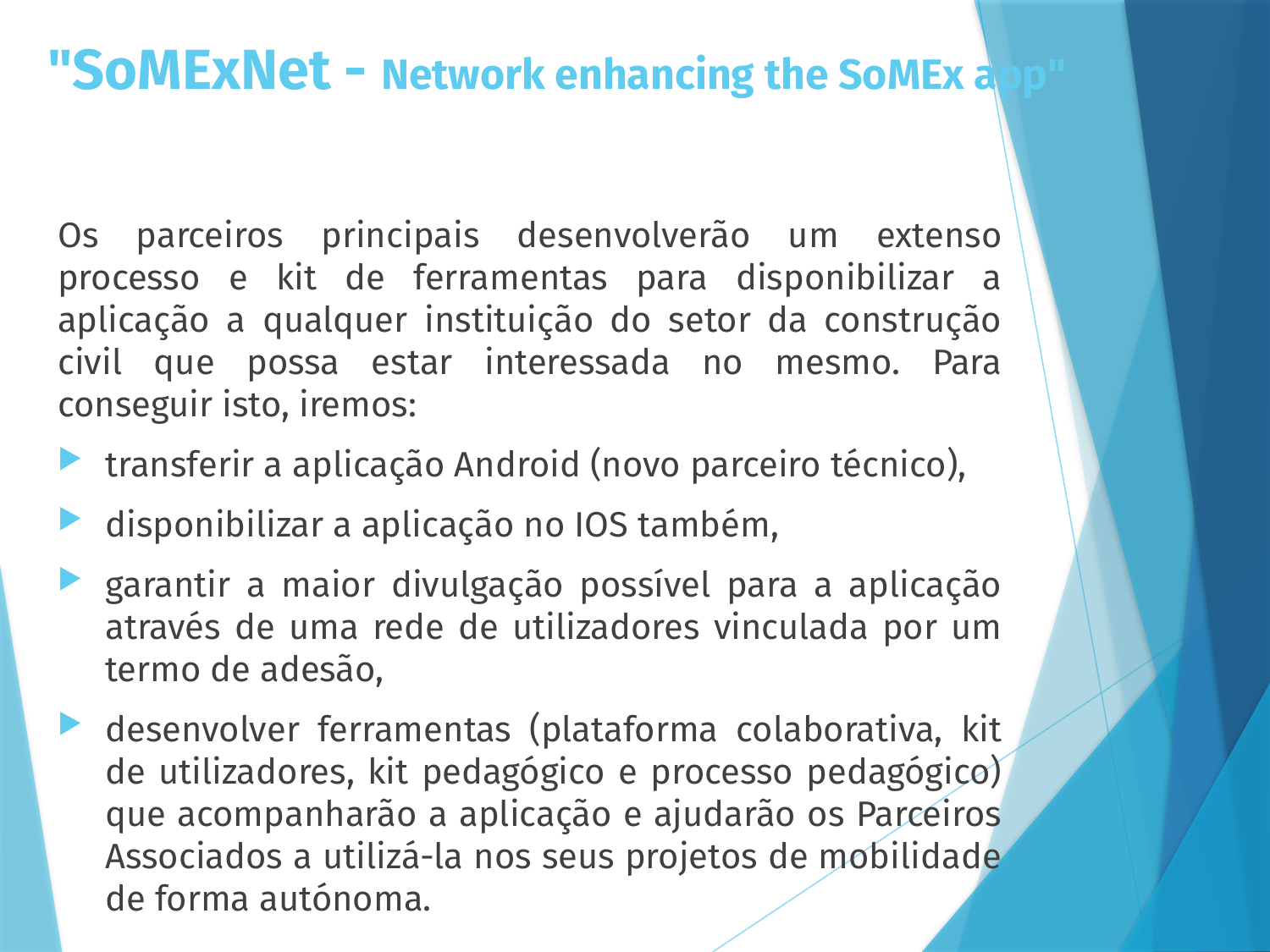

# "SoMExNet - Network enhancing the SoMEx app"
Os parceiros principais desenvolverão um extenso processo e kit de ferramentas para disponibilizar a aplicação a qualquer instituição do setor da construção civil que possa estar interessada no mesmo. Para conseguir isto, iremos:
transferir a aplicação Android (novo parceiro técnico),
disponibilizar a aplicação no IOS também,
garantir a maior divulgação possível para a aplicação através de uma rede de utilizadores vinculada por um termo de adesão,
desenvolver ferramentas (plataforma colaborativa, kit de utilizadores, kit pedagógico e processo pedagógico) que acompanharão a aplicação e ajudarão os Parceiros Associados a utilizá-la nos seus projetos de mobilidade de forma autónoma.